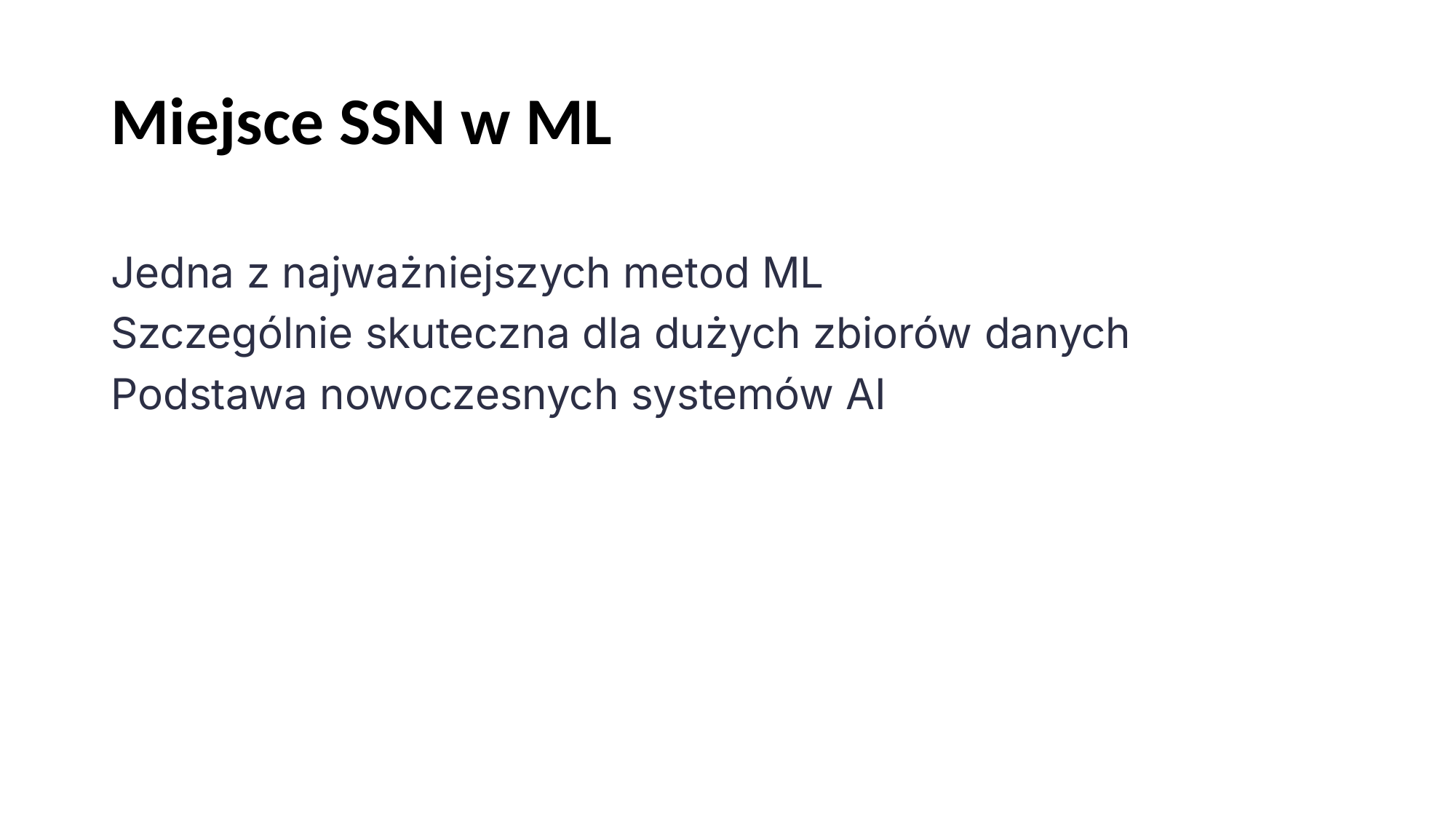

# Miejsce SSN w ML
Jedna z najważniejszych metod ML
Szczególnie skuteczna dla dużych zbiorów danych
Podstawa nowoczesnych systemów AI